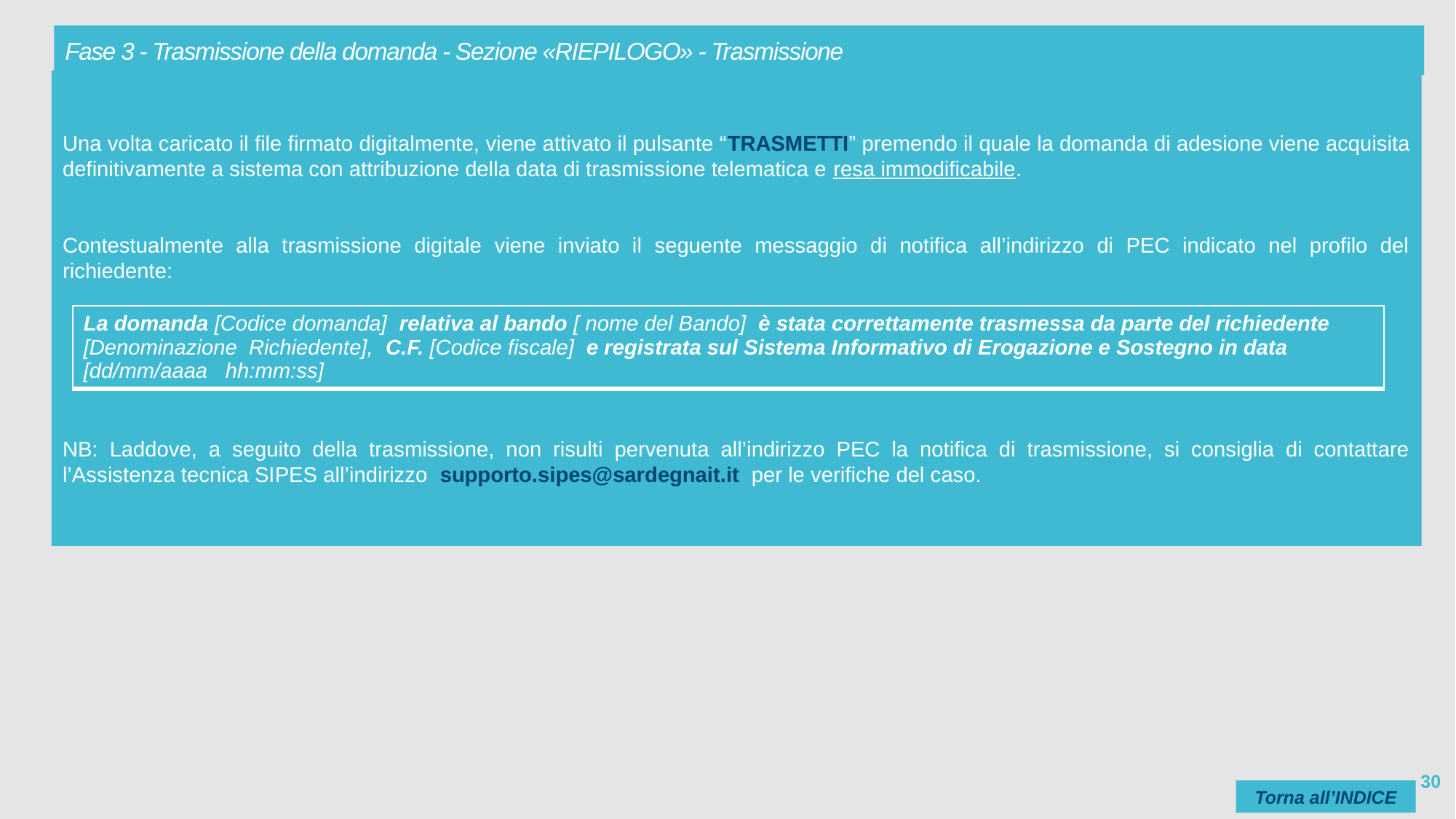

# Fase 3 - Trasmissione della domanda - Sezione «RIEPILOGO» - Trasmissione
Una volta caricato il file firmato digitalmente, viene attivato il pulsante “TRASMETTI” premendo il quale la domanda di adesione viene acquisita definitivamente a sistema con attribuzione della data di trasmissione telematica e resa immodificabile.

Contestualmente alla trasmissione digitale viene inviato il seguente messaggio di notifica all’indirizzo di PEC indicato nel profilo del richiedente:

NB: Laddove, a seguito della trasmissione, non risulti pervenuta all’indirizzo PEC la notifica di trasmissione, si consiglia di contattare l’Assistenza tecnica SIPES all’indirizzo  supporto.sipes@sardegnait.it  per le verifiche del caso.
| La domanda [Codice domanda] relativa al bando [ nome del Bando] è stata correttamente trasmessa da parte del richiedente [Denominazione Richiedente], C.F. [Codice fiscale] e registrata sul Sistema Informativo di Erogazione e Sostegno in data [dd/mm/aaaa hh:mm:ss] |
| --- |
30
Torna all’INDICE